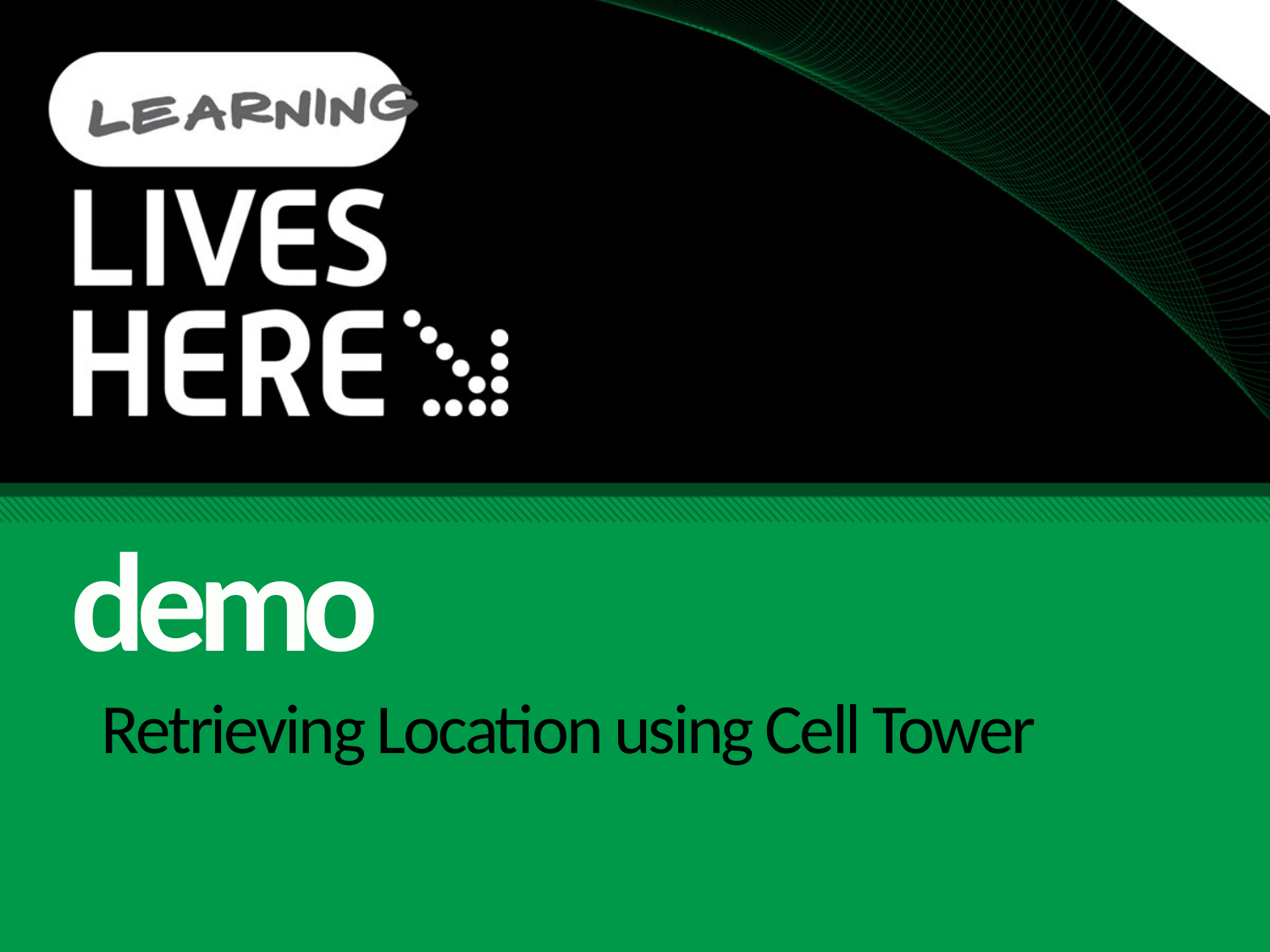

demo
# Retrieving Location using Cell Tower